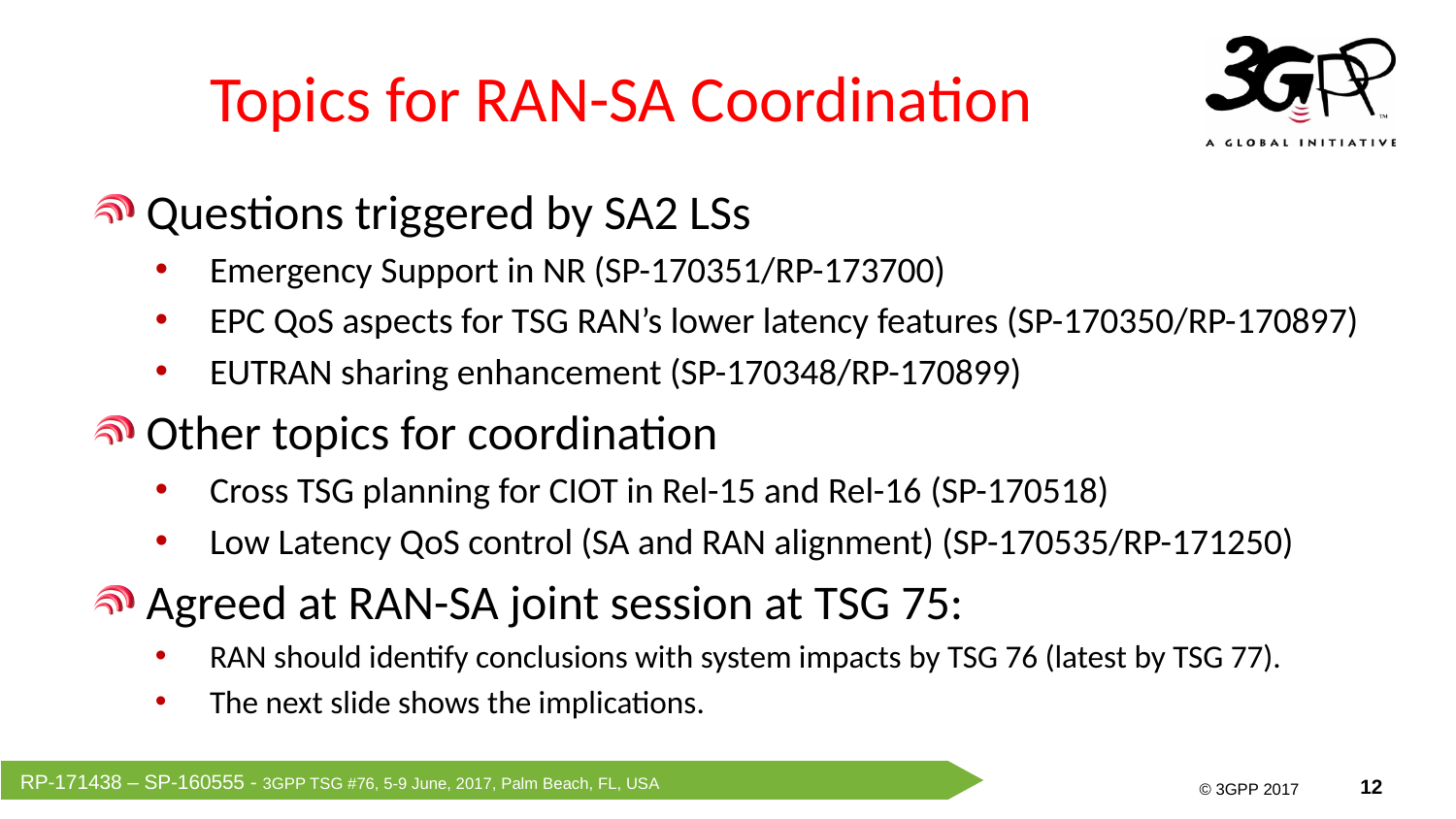

# Topics for RAN-SA Coordination
Questions triggered by SA2 LSs
Emergency Support in NR (SP-170351/RP-173700)
EPC QoS aspects for TSG RAN’s lower latency features (SP-170350/RP-170897)
EUTRAN sharing enhancement (SP-170348/RP-170899)
Other topics for coordination
Cross TSG planning for CIOT in Rel-15 and Rel-16 (SP-170518)
Low Latency QoS control (SA and RAN alignment) (SP-170535/RP-171250)
Agreed at RAN-SA joint session at TSG 75:
RAN should identify conclusions with system impacts by TSG 76 (latest by TSG 77).
The next slide shows the implications.